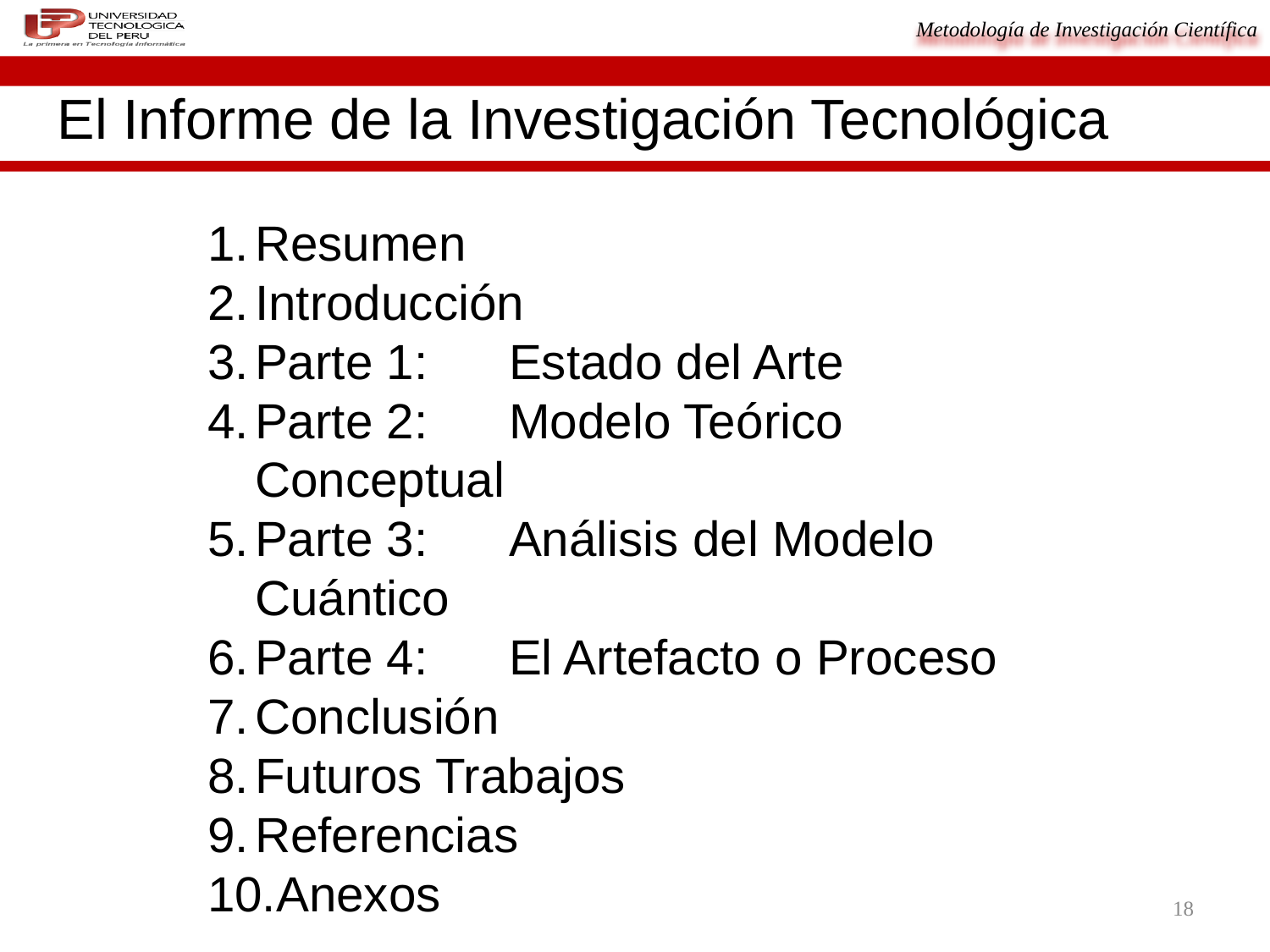

El Informe de la Investigación Tecnológica
Resumen
Introducción
Parte 1: 	Estado del Arte
Parte 2:	Modelo Teórico Conceptual
Parte 3:	Análisis del Modelo Cuántico
Parte 4:	El Artefacto o Proceso
Conclusión
Futuros Trabajos
Referencias
Anexos
18